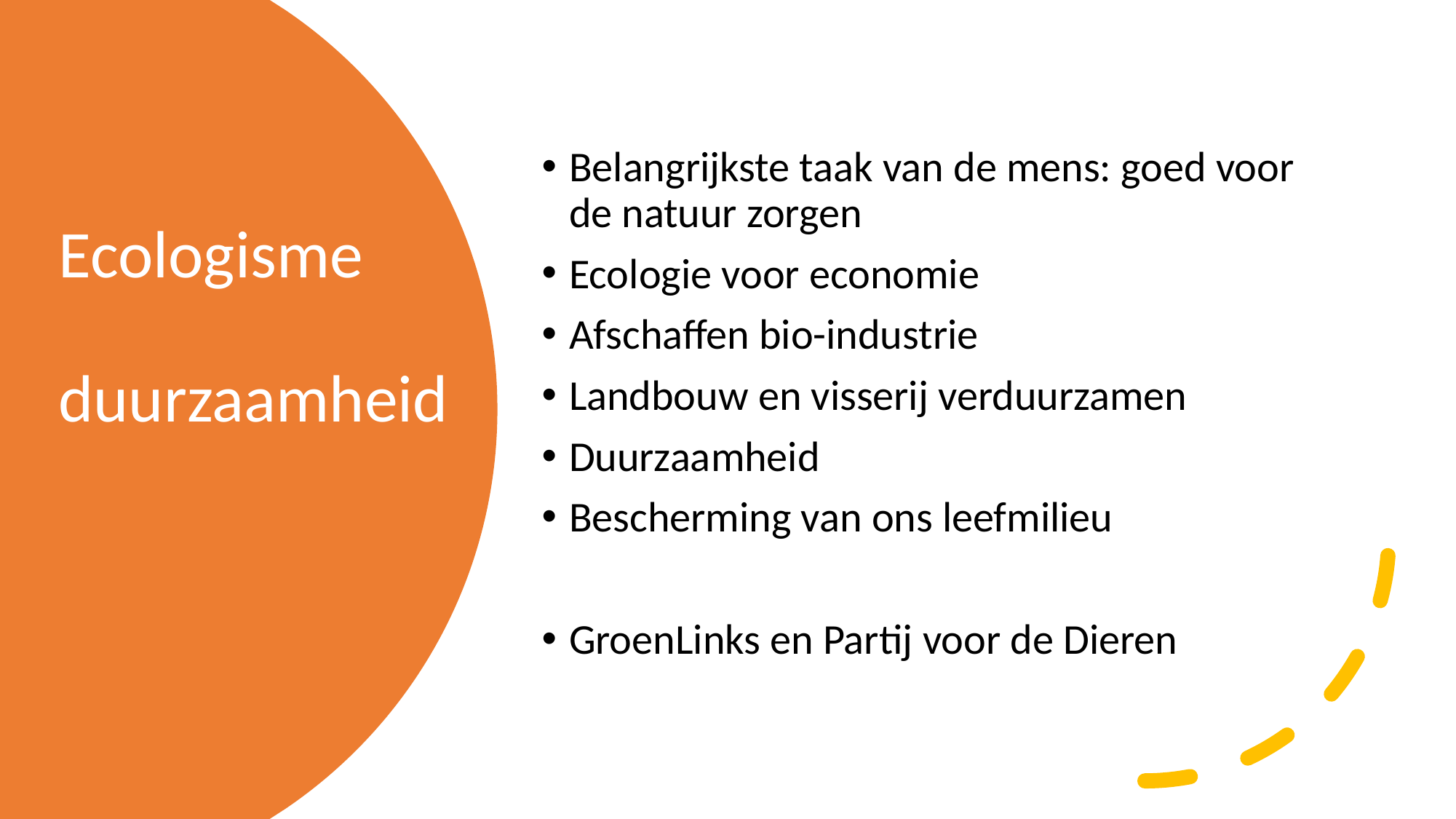

Belangrijkste taak van de mens: goed voor de natuur zorgen
Ecologie voor economie
Afschaffen bio-industrie
Landbouw en visserij verduurzamen
Duurzaamheid
Bescherming van ons leefmilieu

GroenLinks en Partij voor de Dieren
# Ecologisme duurzaamheid